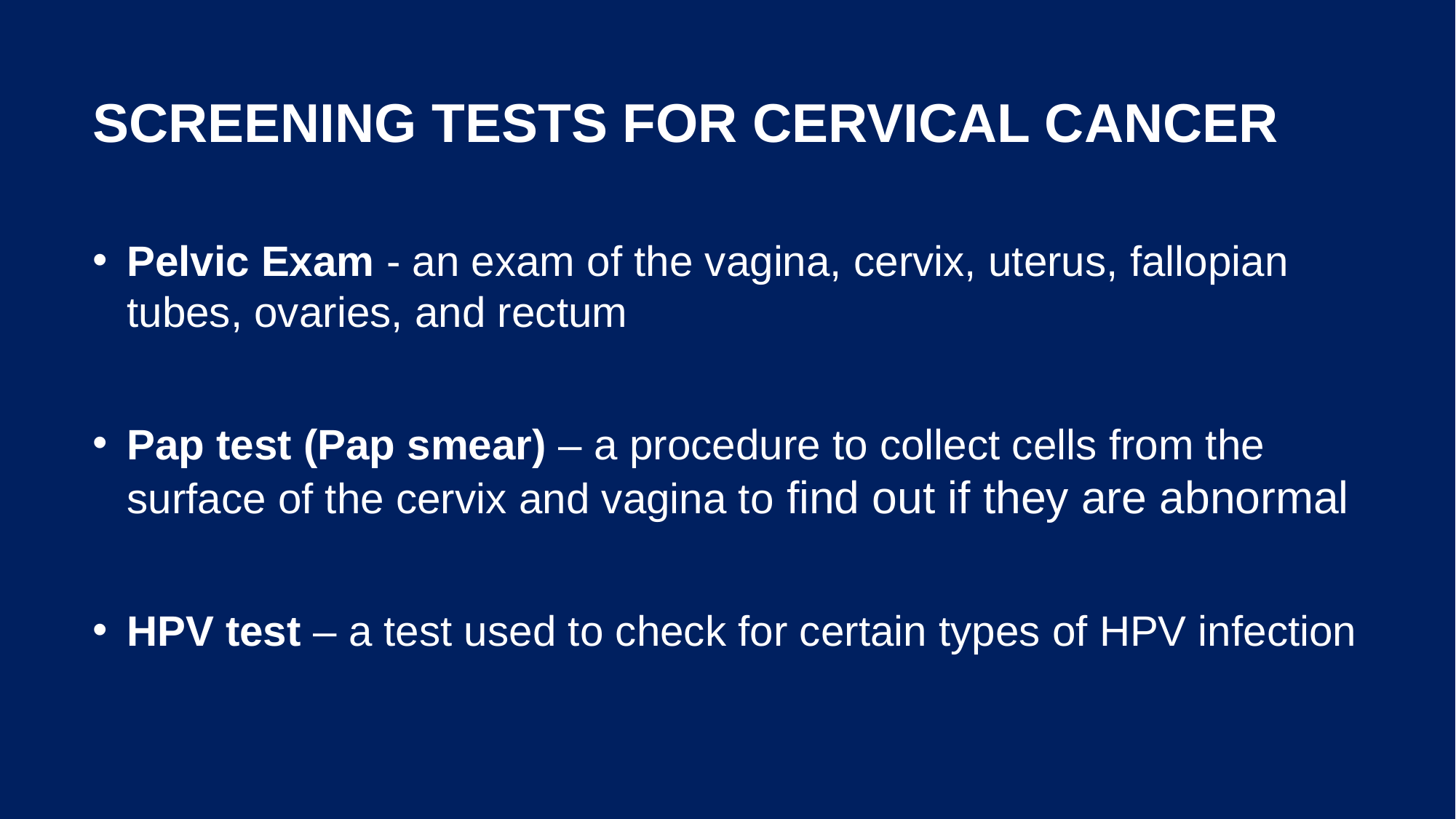

# Screening Tests for Cervical Cancer
Pelvic Exam - an exam of the vagina, cervix, uterus, fallopian tubes, ovaries, and rectum

Pap test (Pap smear) – a procedure to collect cells from the surface of the cervix and vagina to find out if they are abnormal

HPV test – a test used to check for certain types of HPV infection